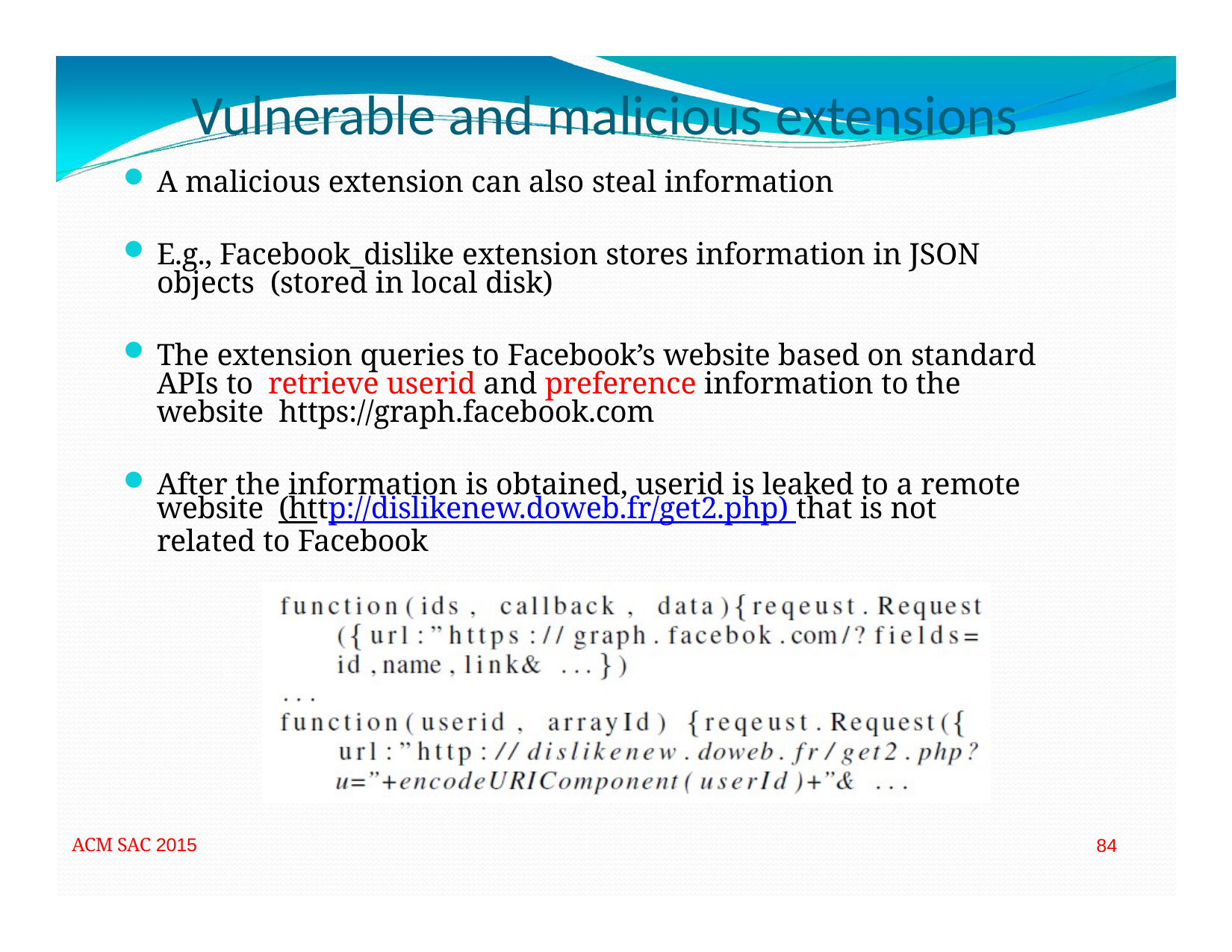

# Vulnerable and malicious extensions
A malicious extension can also steal information

E.g., Facebook_dislike extension stores information in JSON objects  (stored in local disk)

The extension queries to Facebook’s website based on standard APIs to  retrieve userid and preference information to the website  https://graph.facebook.com

After the information is obtained, userid is leaked to a remote website  (http://dislikenew.doweb.fr/get2.php) that is not related to Facebook

ACM SAC 2015
84